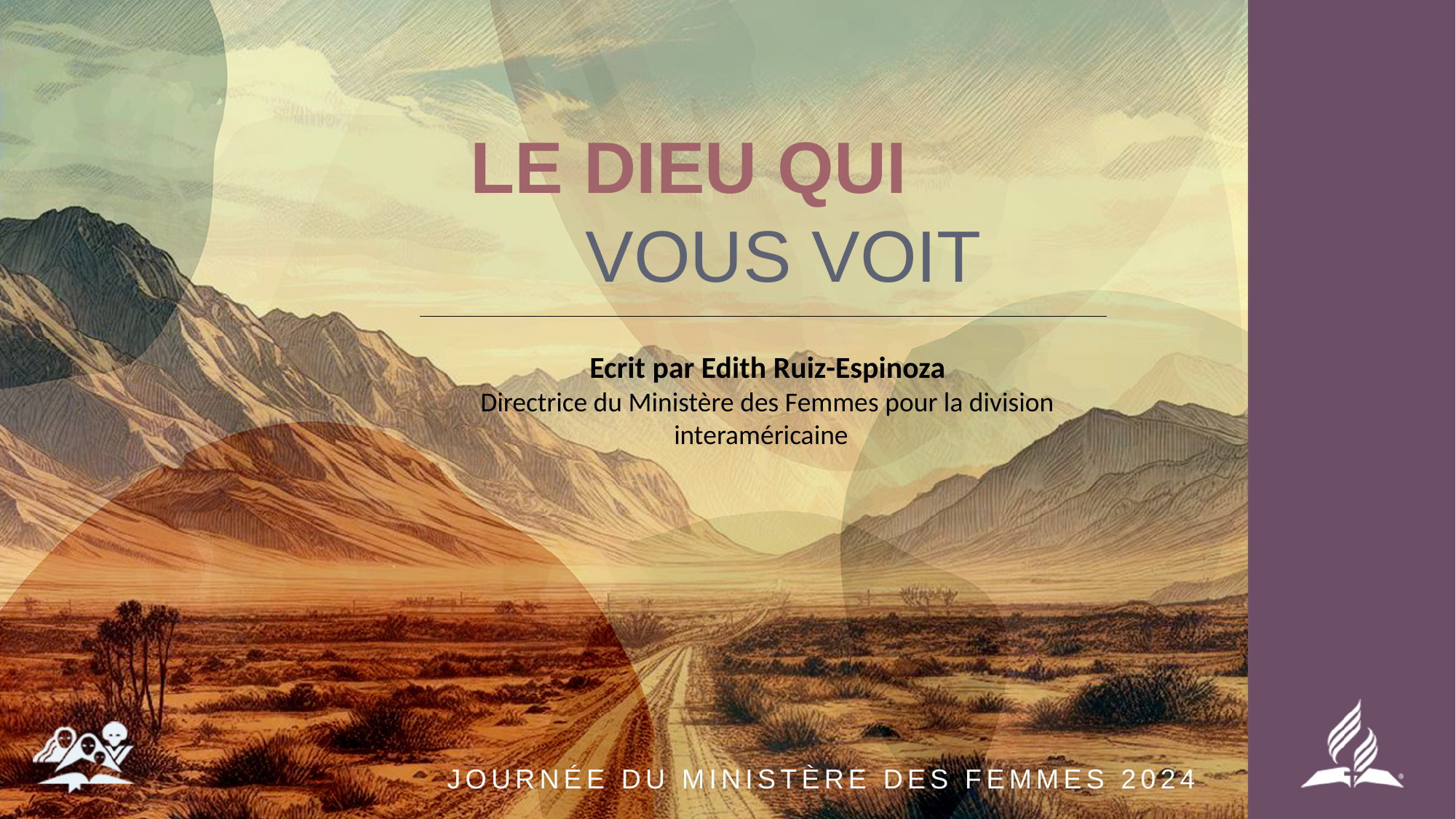

LE DIEU QUI
# VOUS VOIT
Ecrit par Edith Ruiz-Espinoza
Directrice du Ministère des Femmes pour la division interaméricaine
JOURNÉE DU MINISTÈRE DES FEMMES 2024